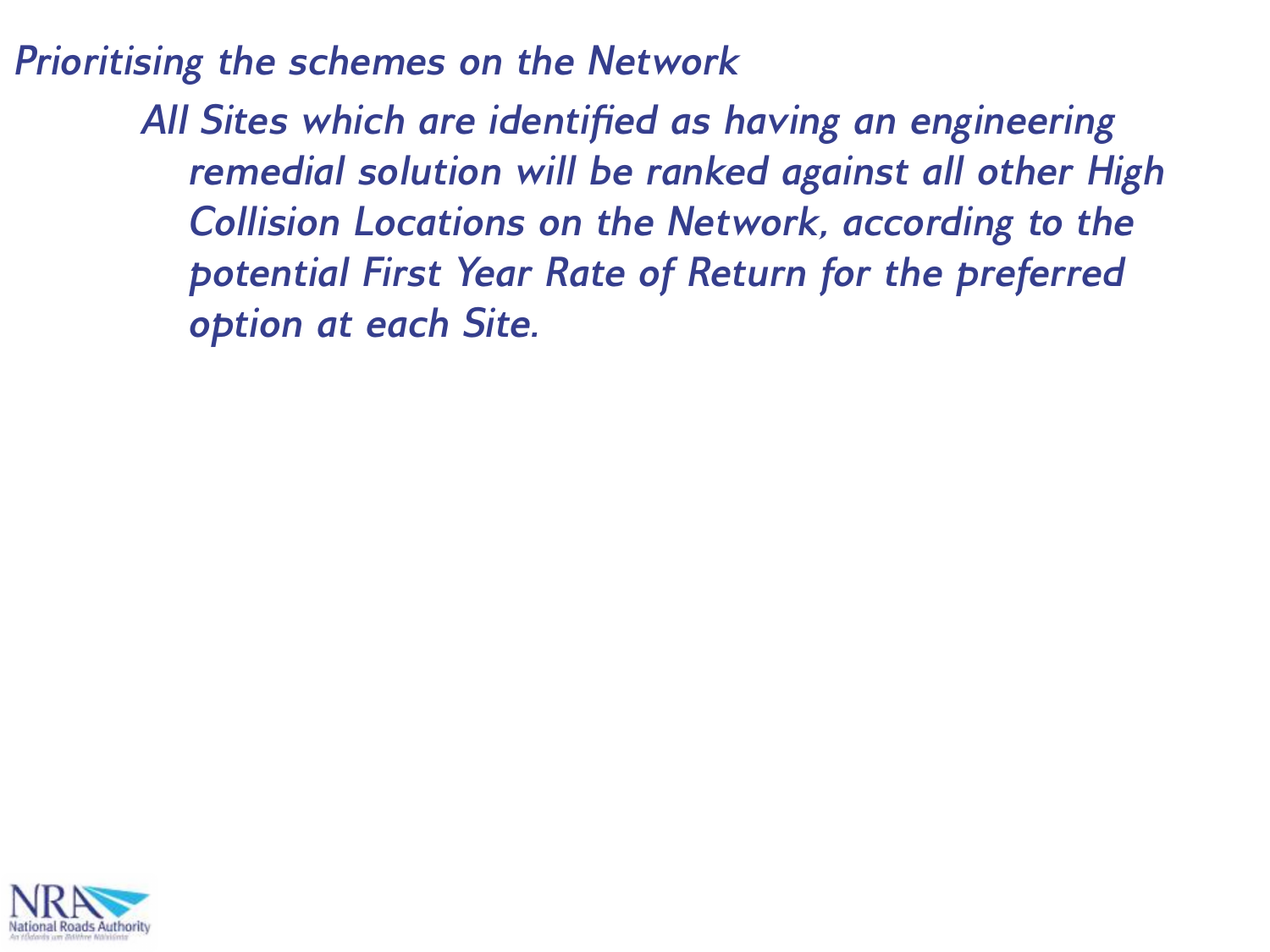

Prioritising the schemes on the Network
All Sites which are identified as having an engineering remedial solution will be ranked against all other High Collision Locations on the Network, according to the potential First Year Rate of Return for the preferred option at each Site.